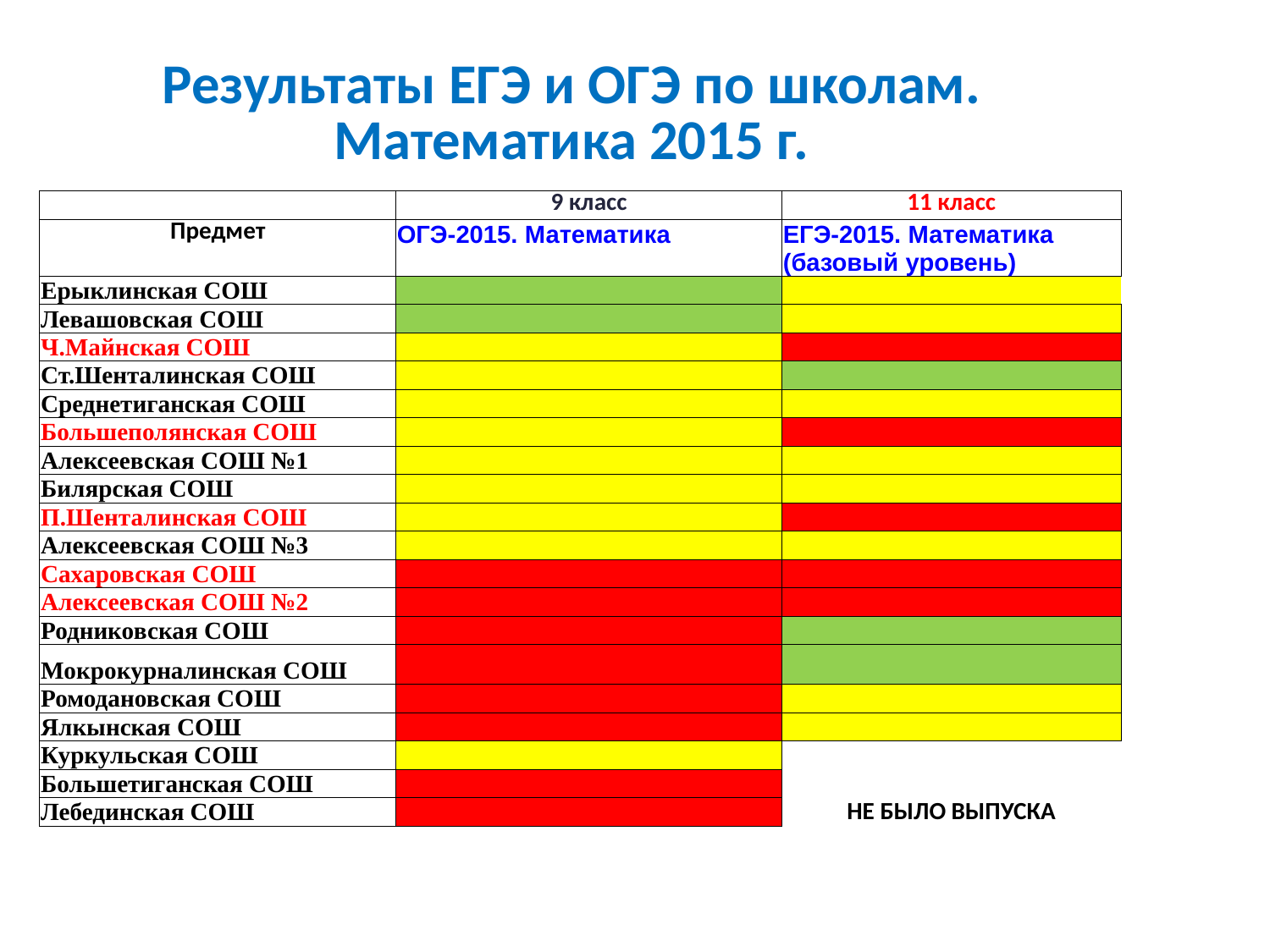

Результаты ЕГЭ и ОГЭ по школам.
Математика 2015 г.
|  | 9 класс | 11 класс |
| --- | --- | --- |
| Предмет | ОГЭ-2015. Математика | ЕГЭ-2015. Математика (базовый уровень) |
| Ерыклинская СОШ |  |  |
| Левашовская СОШ |  |  |
| Ч.Майнская СОШ |  |  |
| Ст.Шенталинская СОШ |  |  |
| Среднетиганская СОШ |  |  |
| Большеполянская СОШ |  |  |
| Алексеевская СОШ №1 |  |  |
| Билярская СОШ |  |  |
| П.Шенталинская СОШ |  |  |
| Алексеевская СОШ №3 |  |  |
| Сахаровская СОШ |  |  |
| Алексеевская СОШ №2 |  |  |
| Родниковская СОШ |  |  |
| Мокрокурналинская СОШ |  |  |
| Ромодановская СОШ |  |  |
| Ялкынская СОШ |  |  |
| Куркульская СОШ |  | НЕ БЫЛО ВЫПУСКА |
| Большетиганская СОШ |  |  |
| Лебединская СОШ |  |  |